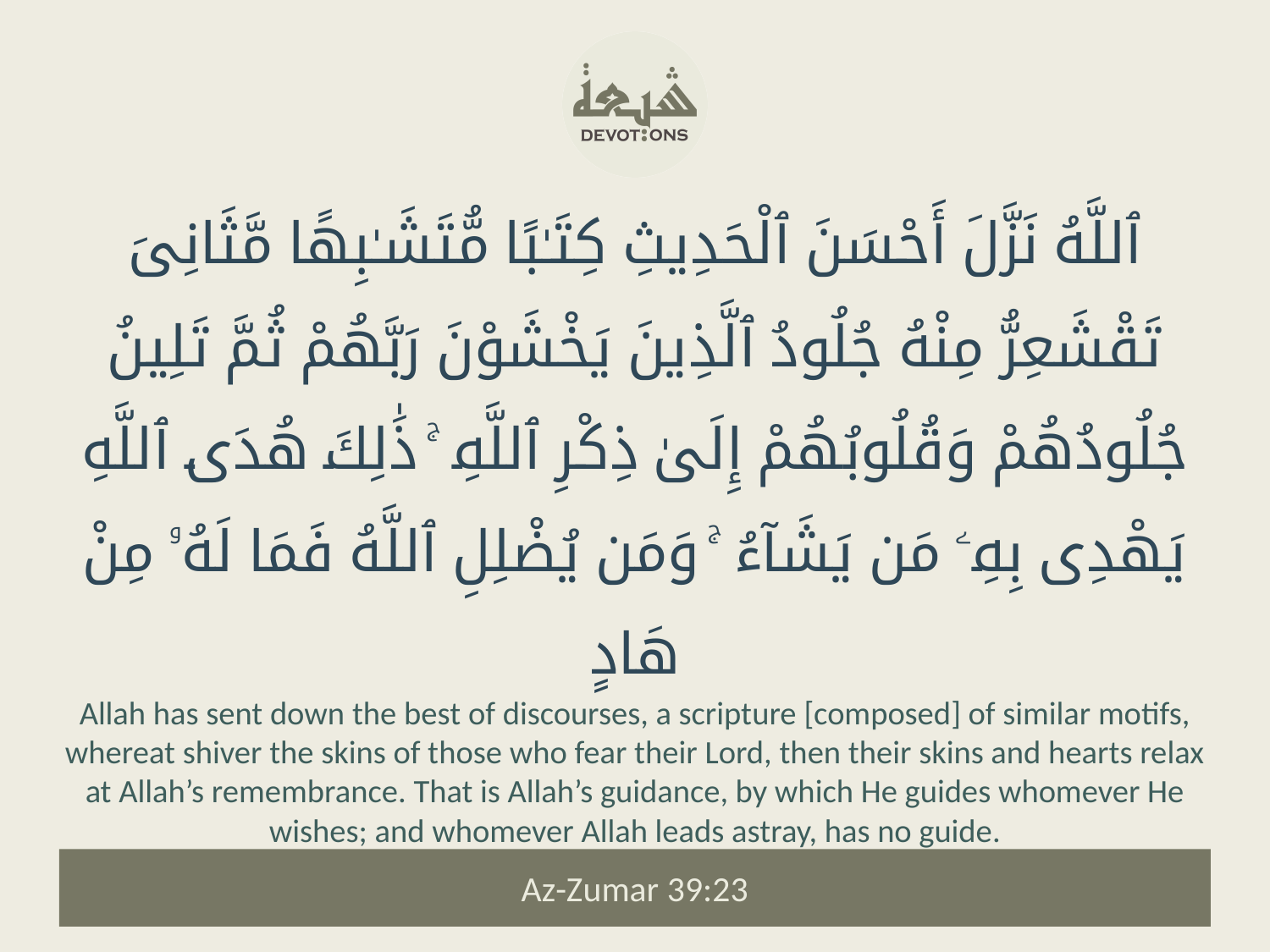

ٱللَّهُ نَزَّلَ أَحْسَنَ ٱلْحَدِيثِ كِتَـٰبًا مُّتَشَـٰبِهًا مَّثَانِىَ تَقْشَعِرُّ مِنْهُ جُلُودُ ٱلَّذِينَ يَخْشَوْنَ رَبَّهُمْ ثُمَّ تَلِينُ جُلُودُهُمْ وَقُلُوبُهُمْ إِلَىٰ ذِكْرِ ٱللَّهِ ۚ ذَٰلِكَ هُدَى ٱللَّهِ يَهْدِى بِهِۦ مَن يَشَآءُ ۚ وَمَن يُضْلِلِ ٱللَّهُ فَمَا لَهُۥ مِنْ هَادٍ
Allah has sent down the best of discourses, a scripture [composed] of similar motifs, whereat shiver the skins of those who fear their Lord, then their skins and hearts relax at Allah’s remembrance. That is Allah’s guidance, by which He guides whomever He wishes; and whomever Allah leads astray, has no guide.
Az-Zumar 39:23